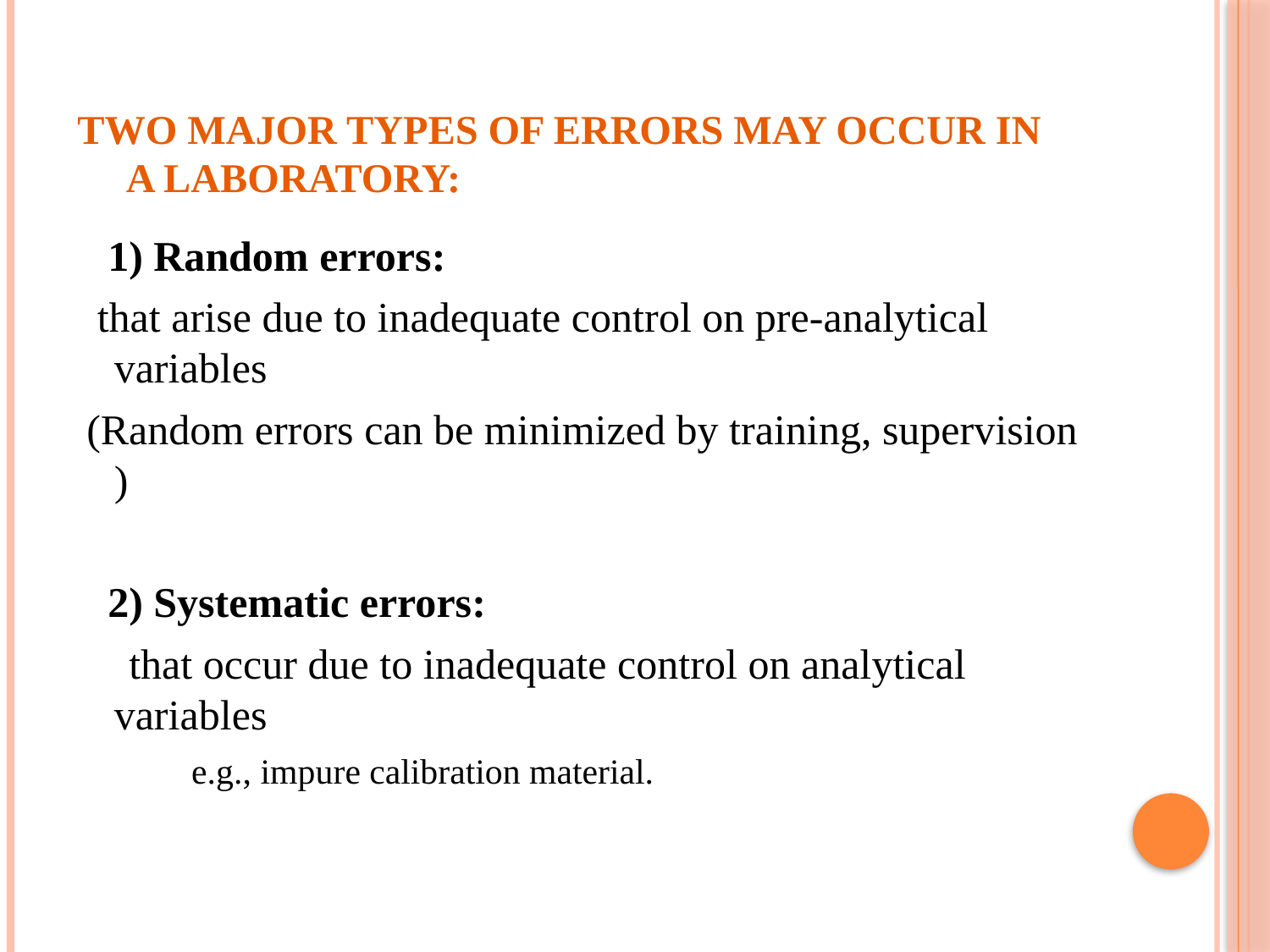

# Two major types of errors may occur in a laboratory:
   1) Random errors:
  that arise due to inadequate control on pre-analytical variables
 (Random errors can be minimized by training, supervision )

   2) Systematic errors:
     that occur due to inadequate control on analytical  variables
             e.g., impure calibration material.